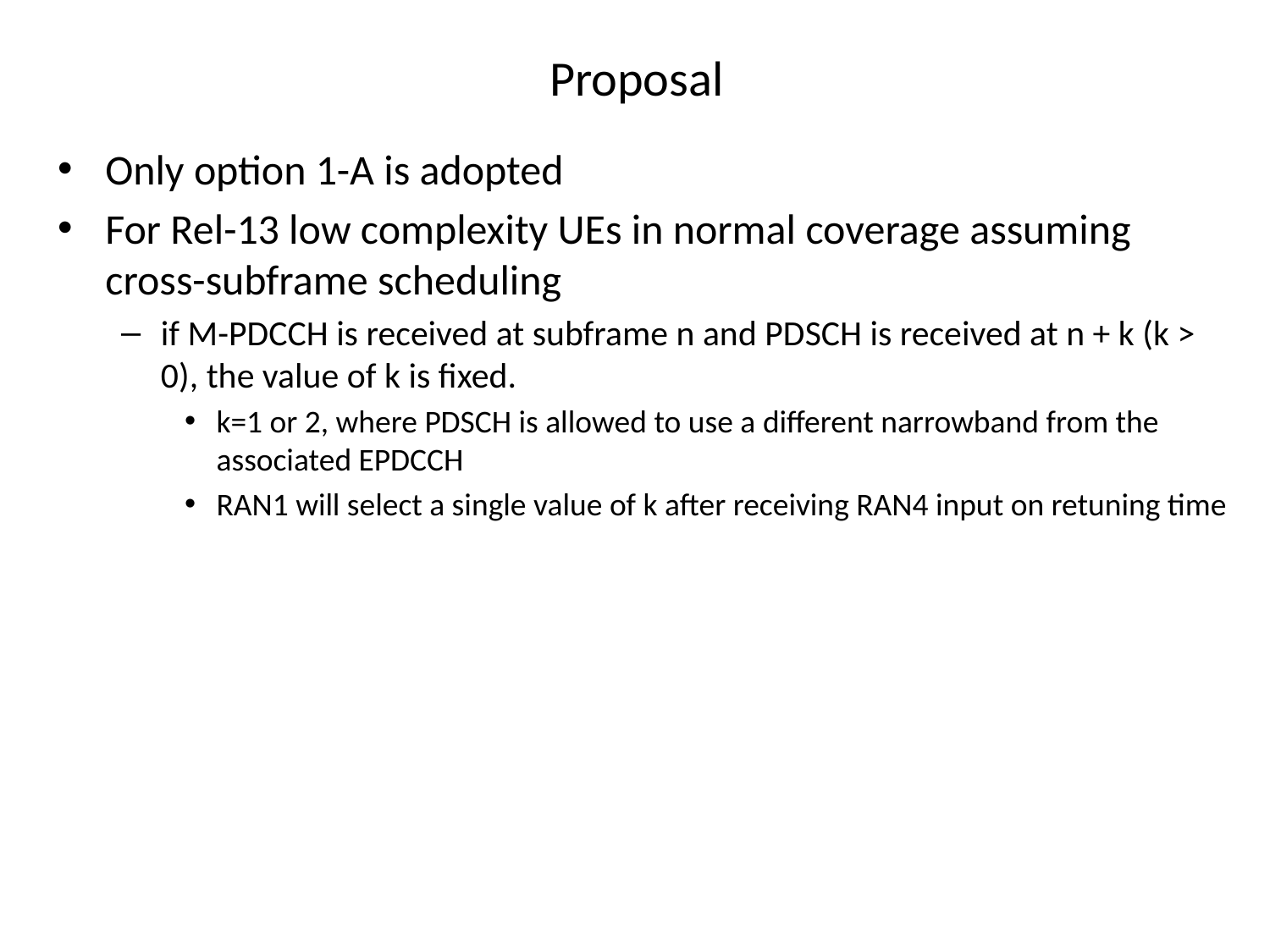

# Proposal
Only option 1-A is adopted
For Rel-13 low complexity UEs in normal coverage assuming cross-subframe scheduling
if M-PDCCH is received at subframe n and PDSCH is received at n + k (k > 0), the value of k is fixed.
k=1 or 2, where PDSCH is allowed to use a different narrowband from the associated EPDCCH
RAN1 will select a single value of k after receiving RAN4 input on retuning time